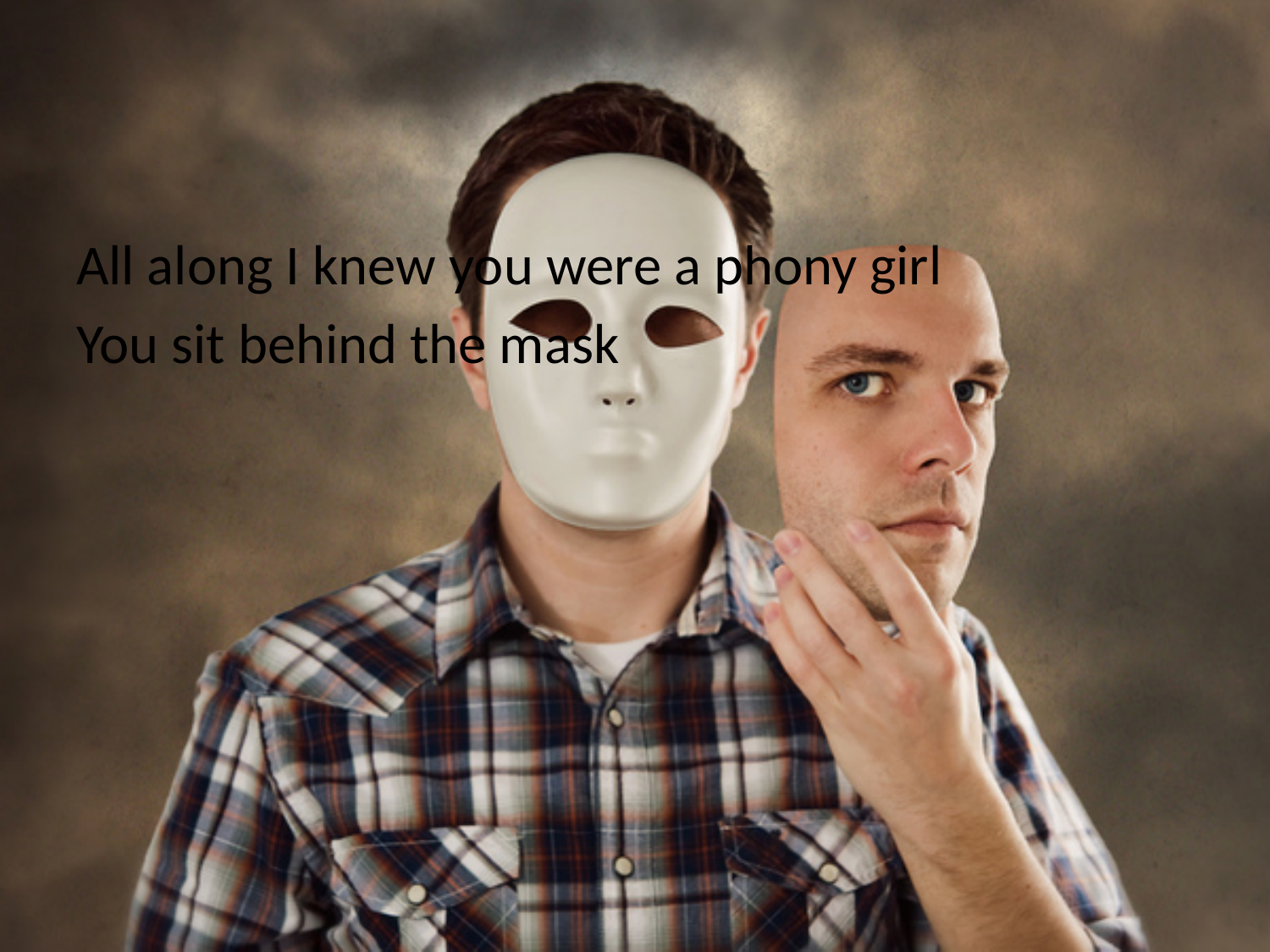

#
All along I knew you were a phony girl
You sit behind the mask